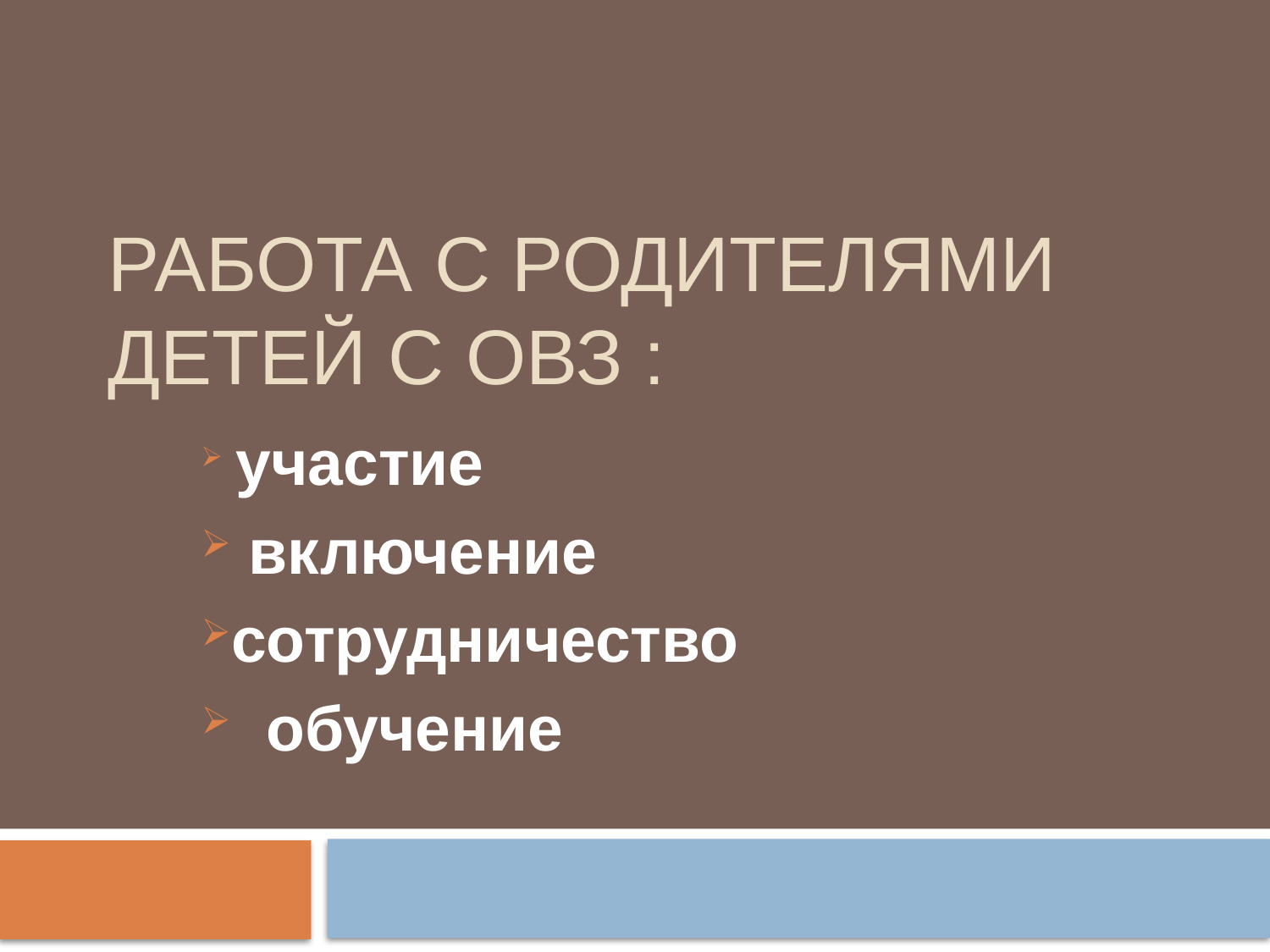

# Работа с родителями детей с ОВЗ :
 участие
 включение
сотрудничество
  обучение